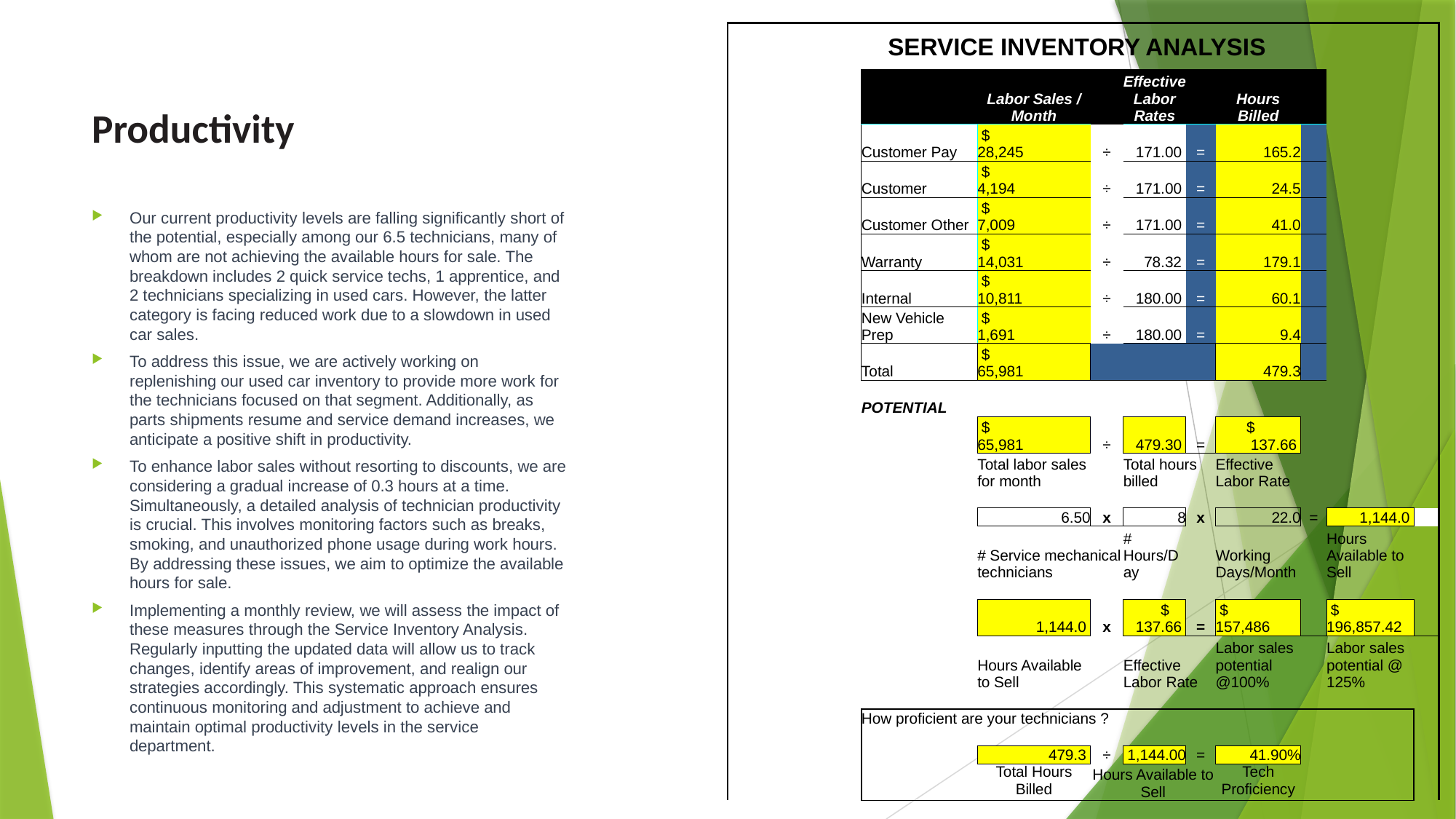

|  |  |  |  |  |  |  |  |  |  |
| --- | --- | --- | --- | --- | --- | --- | --- | --- | --- |
|  | SERVICE INVENTORY ANALYSIS |  |  |  |  |  |  |  |  |
|  |  |  |  |  |  |  |  |  |  |
|  |  | Labor Sales / Month |  | Effective Labor Rates |  | Hours Billed |  |  |  |
|  | Customer Pay | $ 28,245 | ÷ | 171.00 | = | 165.2 |  |  |  |
|  | Customer | $ 4,194 | ÷ | 171.00 | = | 24.5 |  |  |  |
|  | Customer Other | $ 7,009 | ÷ | 171.00 | = | 41.0 |  |  |  |
|  | Warranty | $ 14,031 | ÷ | 78.32 | = | 179.1 |  |  |  |
|  | Internal | $ 10,811 | ÷ | 180.00 | = | 60.1 |  |  |  |
|  | New Vehicle Prep | $ 1,691 | ÷ | 180.00 | = | 9.4 |  |  |  |
|  | Total | $ 65,981 |  |  |  | 479.3 |  |  |  |
|  |  |  |  |  |  |  |  |  |  |
|  | POTENTIAL |  |  |  |  |  |  |  |  |
|  |  | $ 65,981 | ÷ | 479.30 | = | $ 137.66 |  |  |  |
|  |  | Total labor sales for month |  | Total hours billed |  | Effective Labor Rate |  |  |  |
|  |  |  |  |  |  |  |  |  |  |
|  |  | 6.50 | x | 8 | x | 22.0 | = | 1,144.0 |  |
|  |  | # Service mechanical technicians |  | # Hours/Day |  | Working Days/Month |  | Hours Available to Sell |  |
|  |  |  |  |  |  |  |  |  |  |
|  |  | 1,144.0 | x | $ 137.66 | = | $ 157,486 |  | $ 196,857.42 |  |
|  |  | Hours Available to Sell |  | Effective Labor Rate |  | Labor sales potential @100% |  | Labor sales potential @ 125% |  |
|  |  |  |  |  |  |  |  |  |  |
|  | How proficient are your technicians ? |  |  |  |  |  |  |  |  |
|  |  |  |  |  |  |  |  |  |  |
|  |  | 479.3 | ÷ | 1,144.00 | = | 41.90% |  |  |  |
|  |  | Total Hours Billed | Hours Available to Sell |  |  | Tech Proficiency |  |  |  |
# Productivity

Our current productivity levels are falling significantly short of the potential, especially among our 6.5 technicians, many of whom are not achieving the available hours for sale. The breakdown includes 2 quick service techs, 1 apprentice, and 2 technicians specializing in used cars. However, the latter category is facing reduced work due to a slowdown in used car sales.
To address this issue, we are actively working on replenishing our used car inventory to provide more work for the technicians focused on that segment. Additionally, as parts shipments resume and service demand increases, we anticipate a positive shift in productivity.
To enhance labor sales without resorting to discounts, we are considering a gradual increase of 0.3 hours at a time. Simultaneously, a detailed analysis of technician productivity is crucial. This involves monitoring factors such as breaks, smoking, and unauthorized phone usage during work hours. By addressing these issues, we aim to optimize the available hours for sale.
Implementing a monthly review, we will assess the impact of these measures through the Service Inventory Analysis. Regularly inputting the updated data will allow us to track changes, identify areas of improvement, and realign our strategies accordingly. This systematic approach ensures continuous monitoring and adjustment to achieve and maintain optimal productivity levels in the service department.